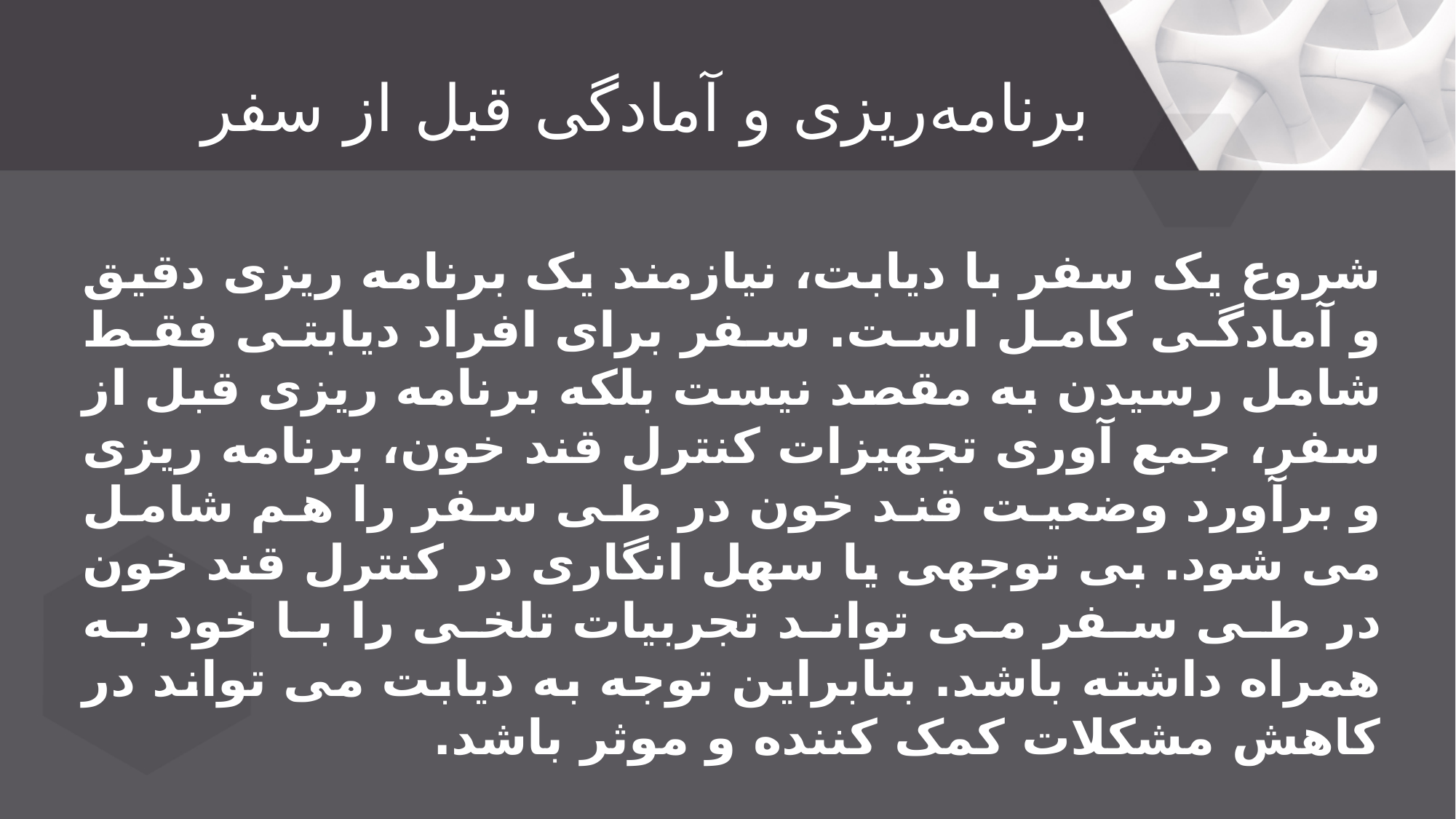

# برنامه‌ریزی و آمادگی قبل از سفر

شروع یک سفر با دیابت، نیازمند یک برنامه ریزی دقیق و آمادگی کامل است. سفر برای افراد دیابتی فقط شامل رسیدن به مقصد نیست بلکه برنامه ریزی قبل از سفر، جمع آوری تجهیزات کنترل قند خون، برنامه ریزی و برآورد وضعیت قند خون در طی سفر را هم شامل می شود. بی توجهی یا سهل انگاری در کنترل قند خون در طی سفر می تواند تجربیات تلخی را با خود به همراه داشته باشد. بنابراین توجه به دیابت می تواند در کاهش مشکلات کمک کننده و موثر باشد.